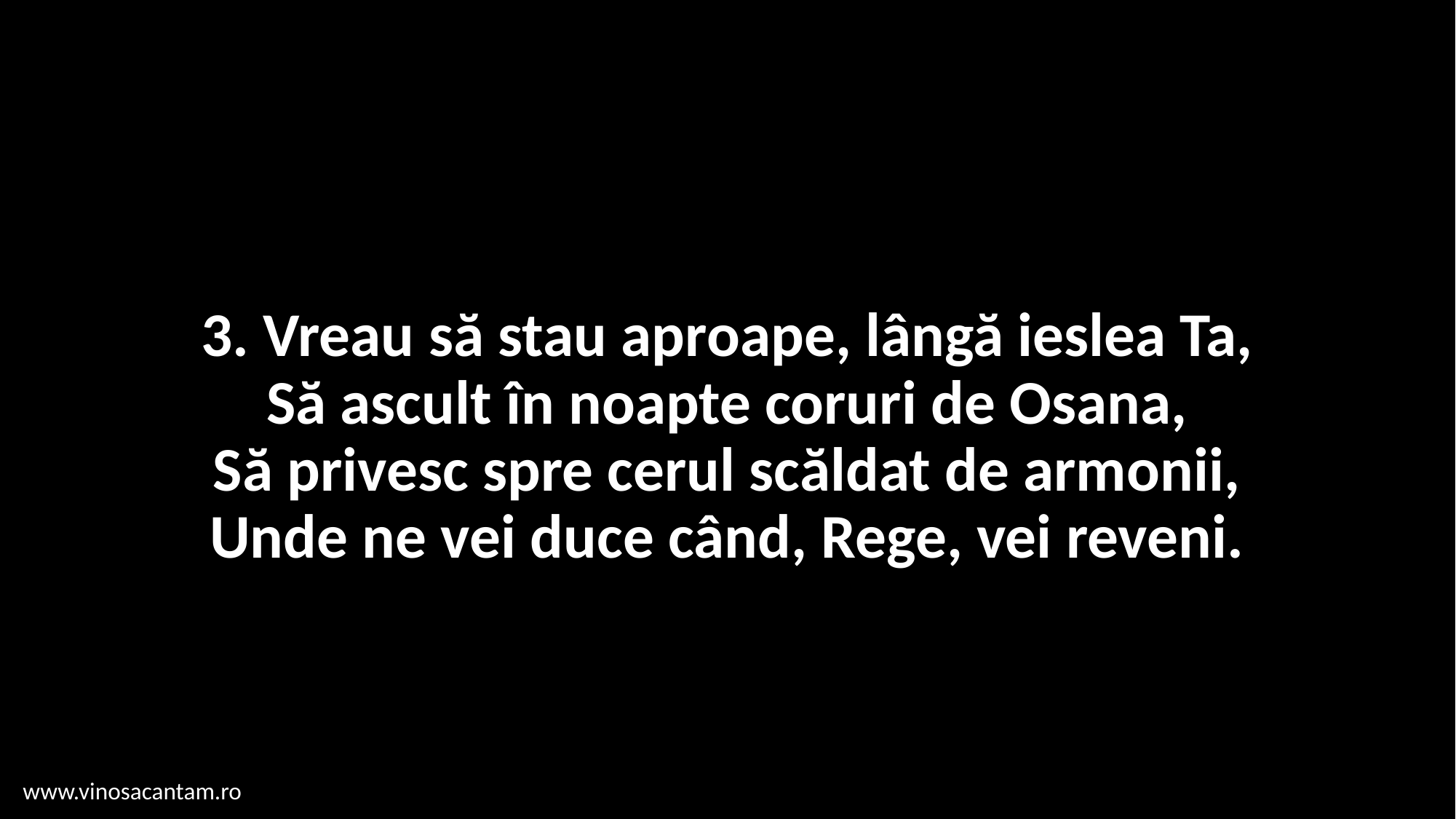

# 3. Vreau să stau aproape, lângă ieslea Ta, Să ascult în noapte coruri de Osana, Să privesc spre cerul scăldat de armonii, Unde ne vei duce când, Rege, vei reveni.
www.vinosacantam.ro